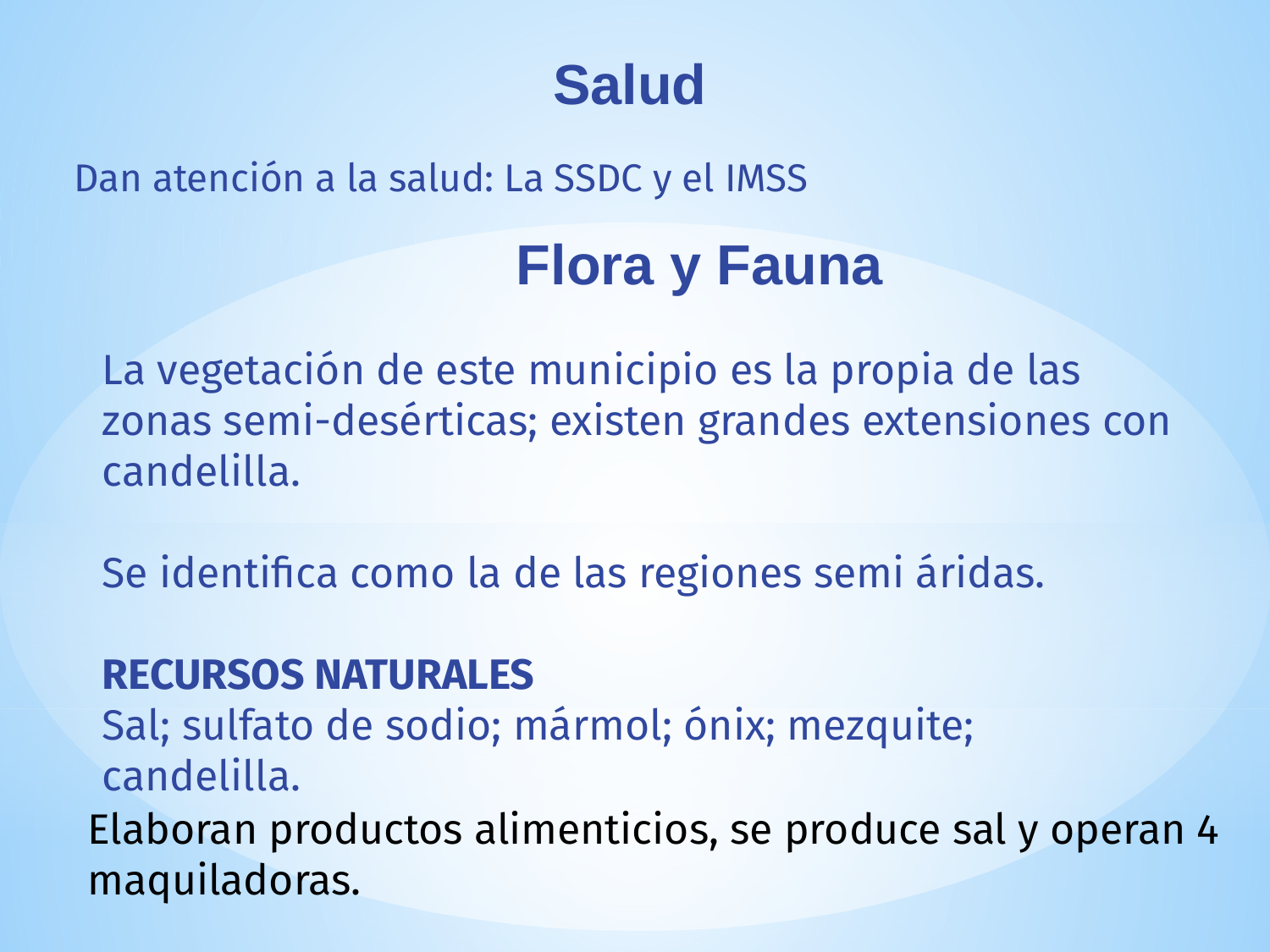

Salud
Dan atención a la salud: La SSDC y el IMSS
Flora y Fauna
La vegetación de este municipio es la propia de las zonas semi-desérticas; existen grandes extensiones con candelilla.

Se identifica como la de las regiones semi áridas.

Recursos Naturales
Sal; sulfato de sodio; mármol; ónix; mezquite; candelilla.

Elaboran productos alimenticios, se produce sal y operan 4 maquiladoras.